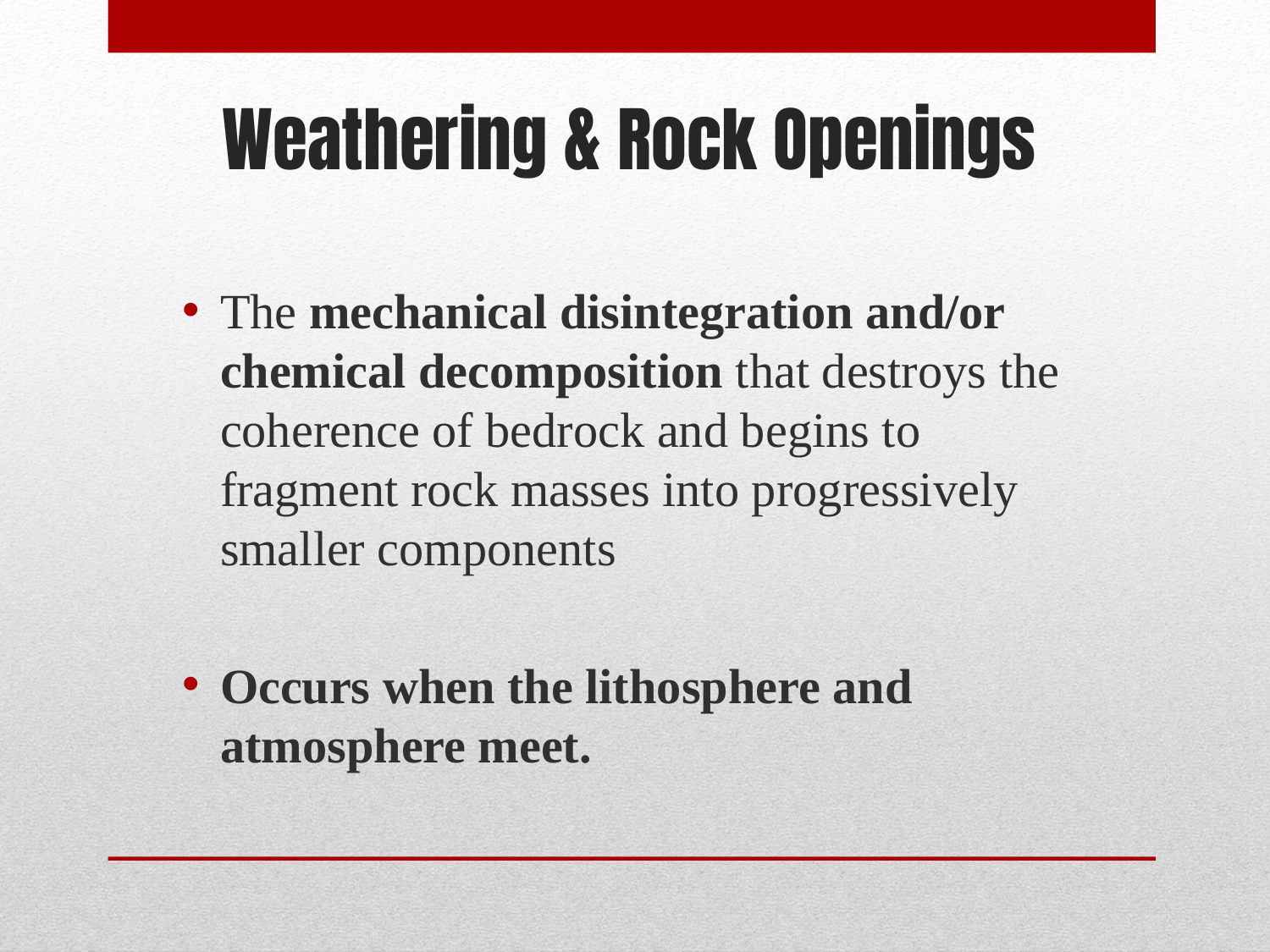

Weathering & Rock Openings
The mechanical disintegration and/or chemical decomposition that destroys the coherence of bedrock and begins to fragment rock masses into progressively smaller components

Occurs when the lithosphere and atmosphere meet.